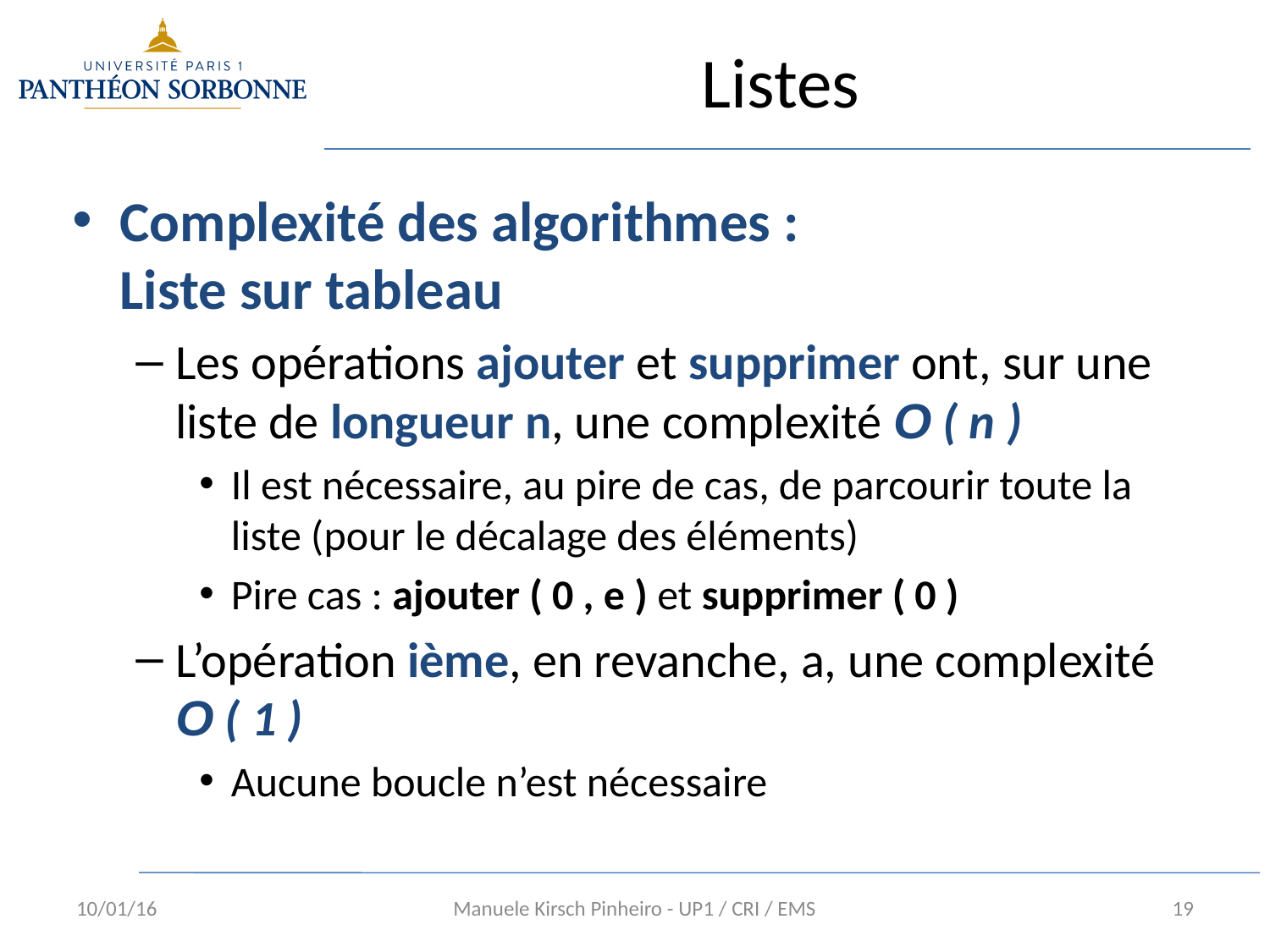

# Listes
Complexité des algorithmes :
Liste sur tableau
Les opérations ajouter et supprimer ont, sur une liste de longueur n, une complexité O ( n )
Il est nécessaire, au pire de cas, de parcourir toute la liste (pour le décalage des éléments)
Pire cas : ajouter ( 0 , e ) et supprimer ( 0 )
L’opération ième, en revanche, a, une complexité O ( 1 )
Aucune boucle n’est nécessaire
10/01/16
Manuele Kirsch Pinheiro - UP1 / CRI / EMS
19